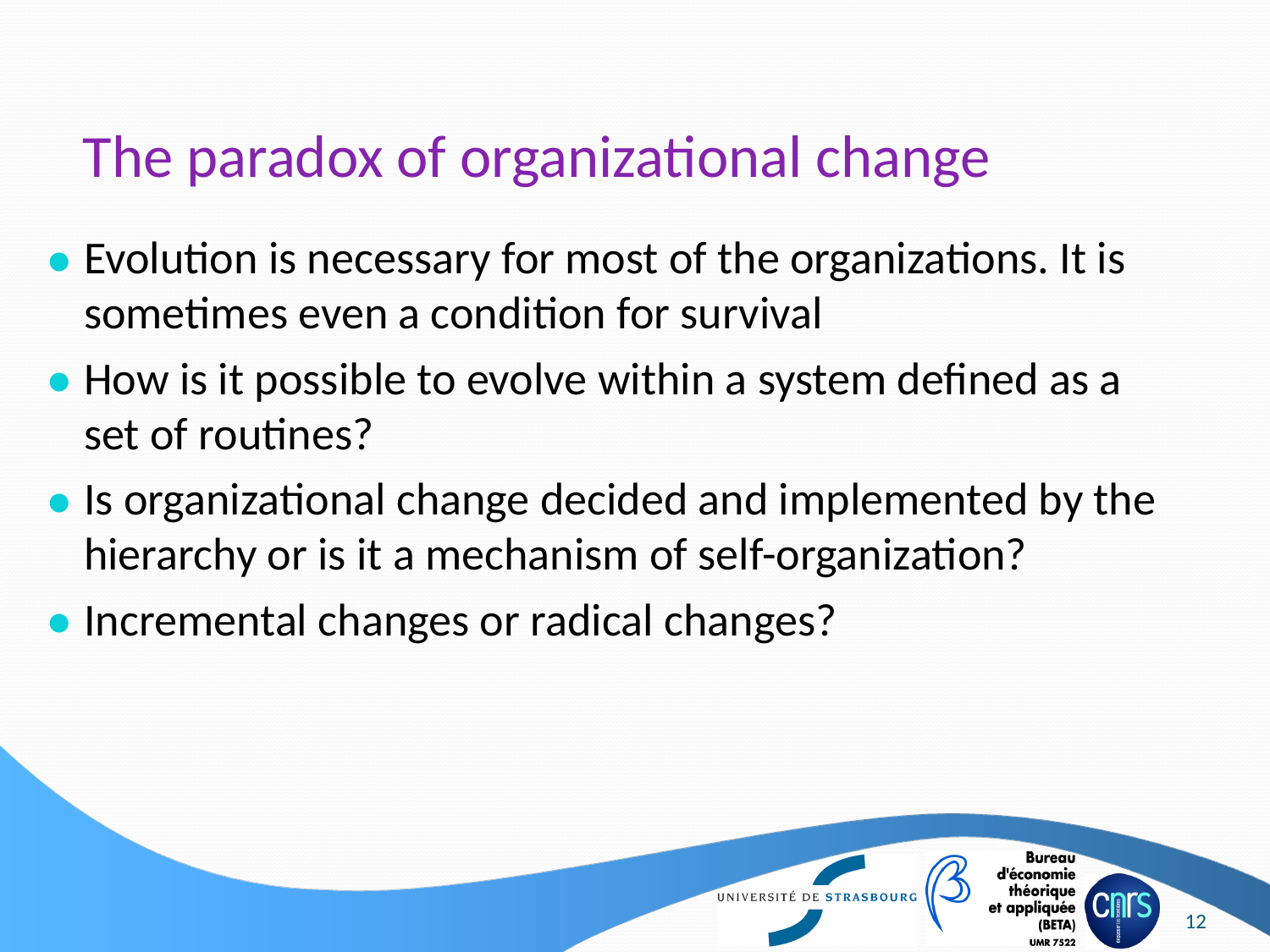

# The paradox of organizational change
Evolution is necessary for most of the organizations. It is sometimes even a condition for survival
How is it possible to evolve within a system defined as a set of routines?
Is organizational change decided and implemented by the hierarchy or is it a mechanism of self-organization?
Incremental changes or radical changes?
12